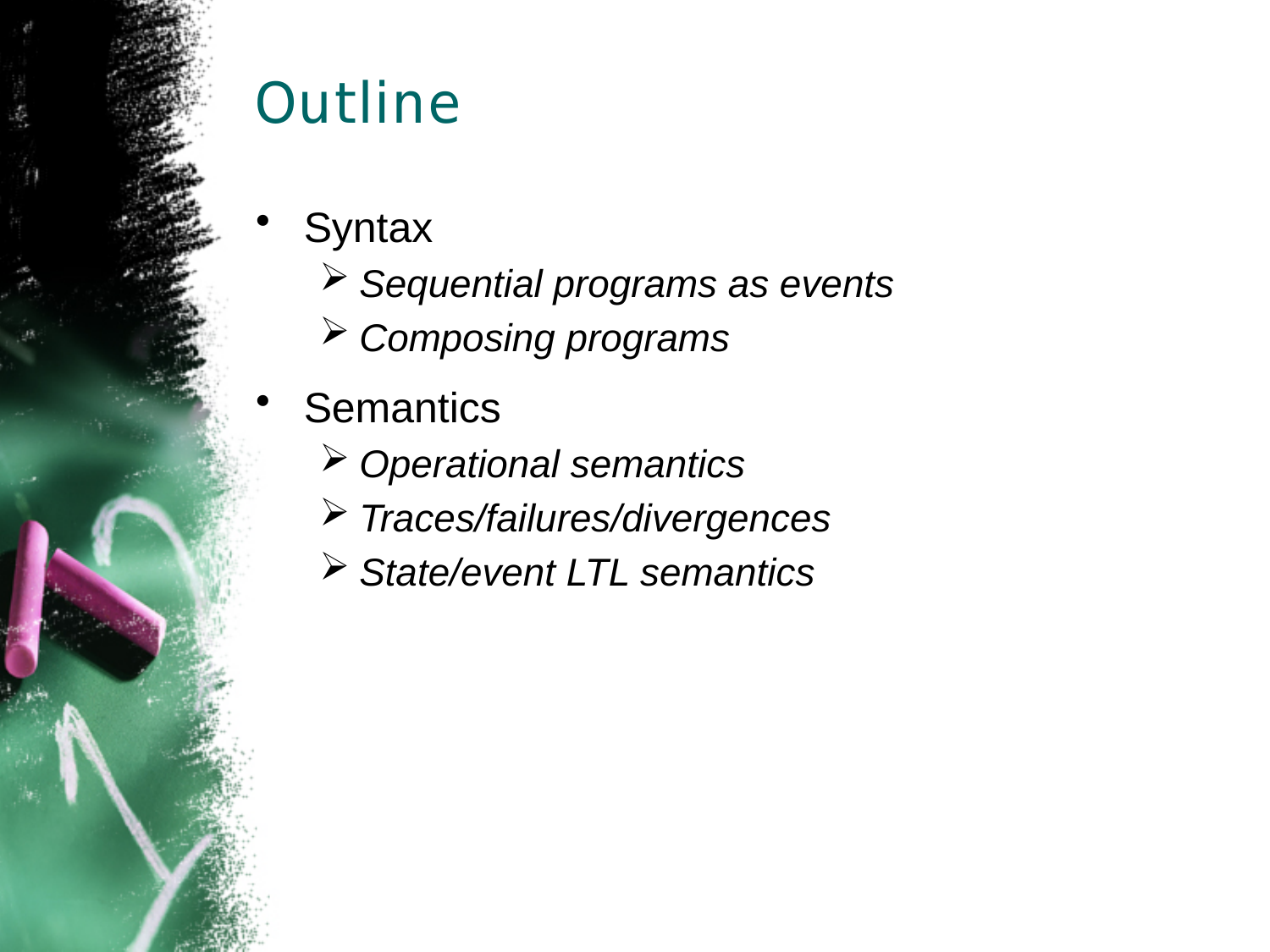

# Outline
Syntax
Sequential programs as events
Composing programs
Semantics
Operational semantics
Traces/failures/divergences
State/event LTL semantics